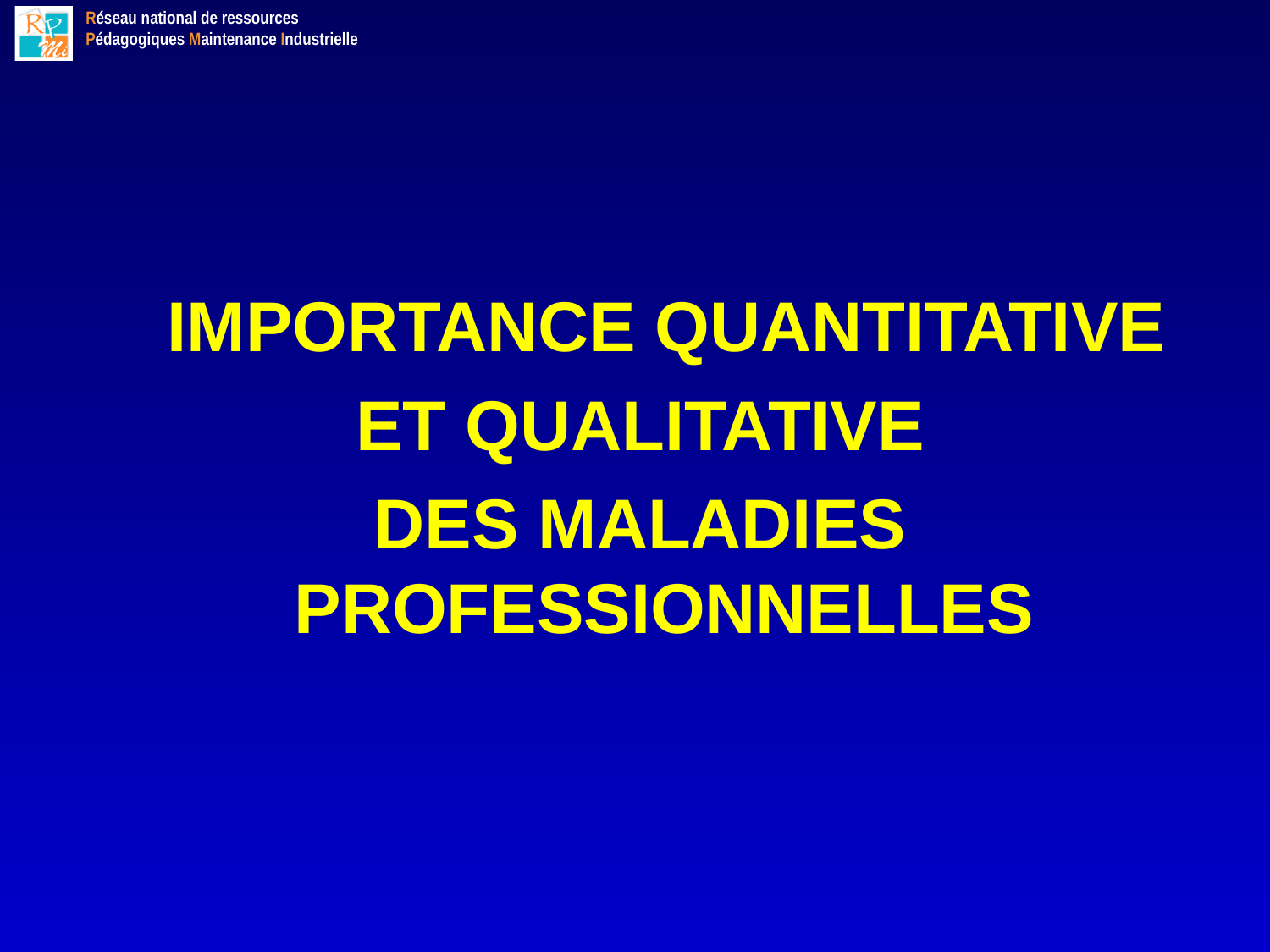

IMPORTANCE QUANTITATIVE
ET QUALITATIVE
DES MALADIES PROFESSIONNELLES